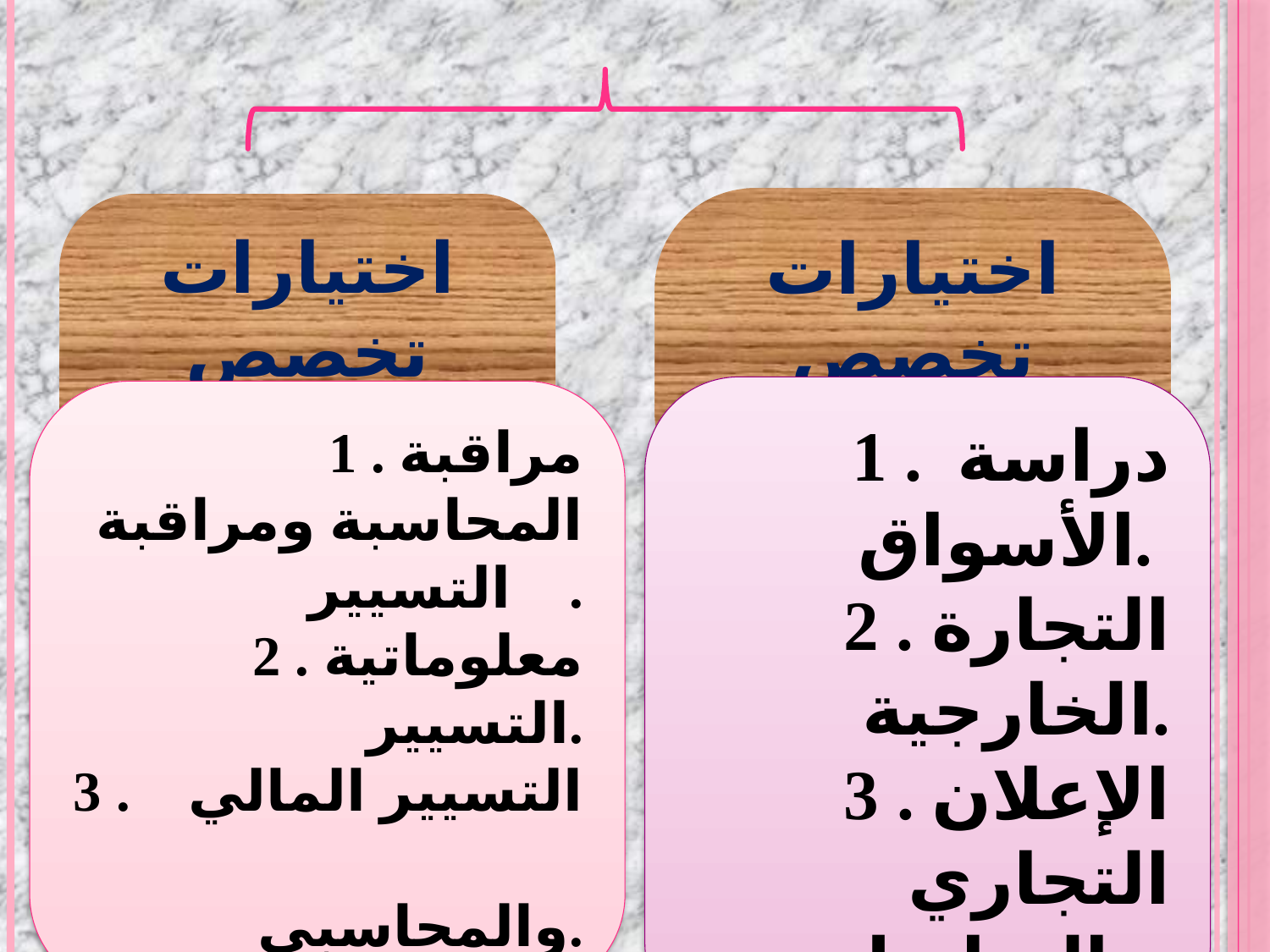

اختیارات تخصص التجارة
اختیارات تخصص التسییر
1 .  دراسة الأسواق.
2 . التجارة الخارجیة.
3 . الإعلان التجاري       والتواصل.
1 . مراقبة المحاسبة ومراقبة      التسییر.
2 . معلوماتیة التسییر.
3 . التسییر المالي                     والمحاسبي.